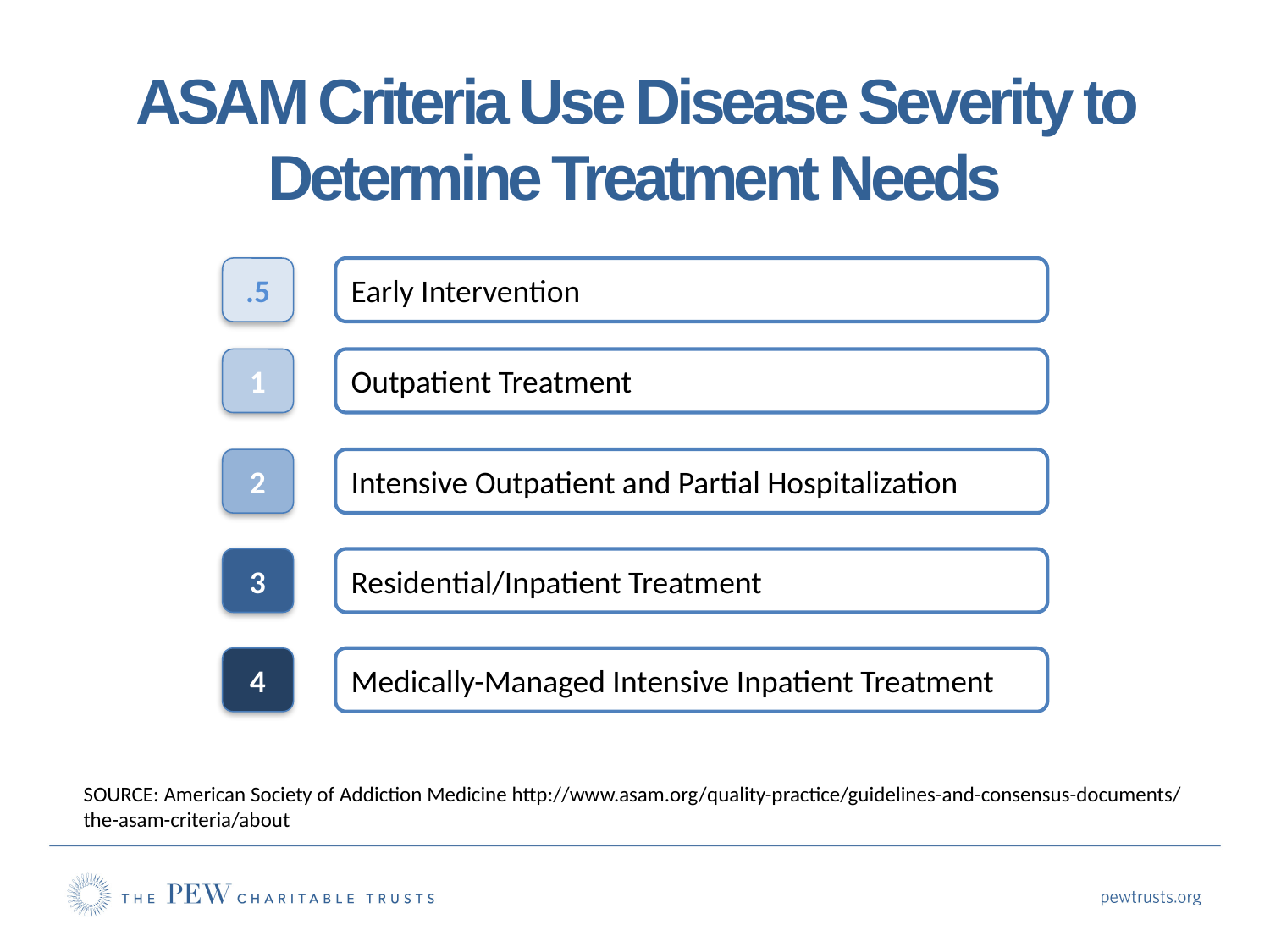

# ASAM Criteria Use Disease Severity to Determine Treatment Needs
.5
Early Intervention
1
Outpatient Treatment
2
Intensive Outpatient and Partial Hospitalization
3
Residential/Inpatient Treatment
4
Medically-Managed Intensive Inpatient Treatment

SOURCE: American Society of Addiction Medicine http://www.asam.org/quality-practice/guidelines-and-consensus-documents/the-asam-criteria/about